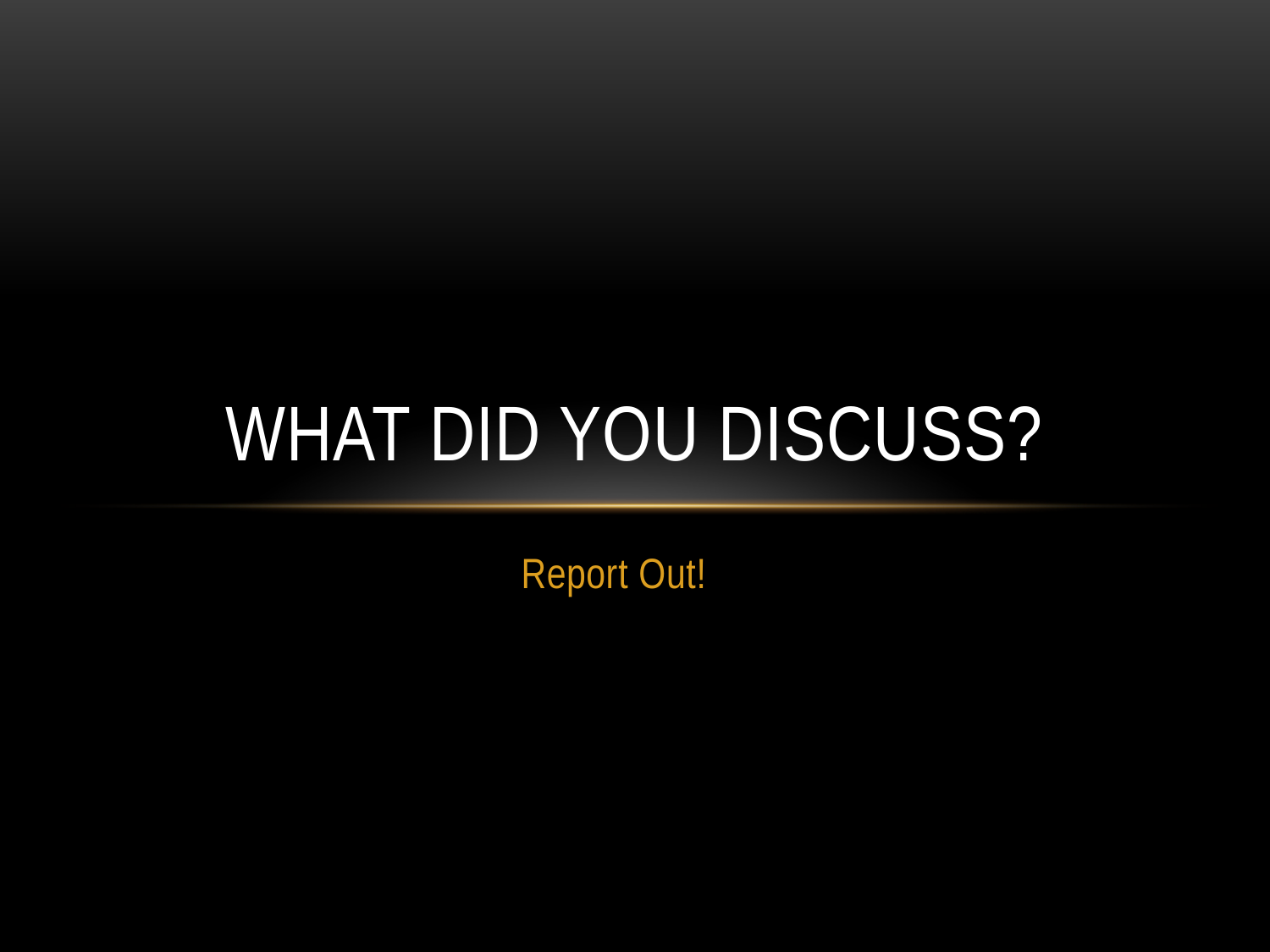

# What did you discuss?
Report Out!